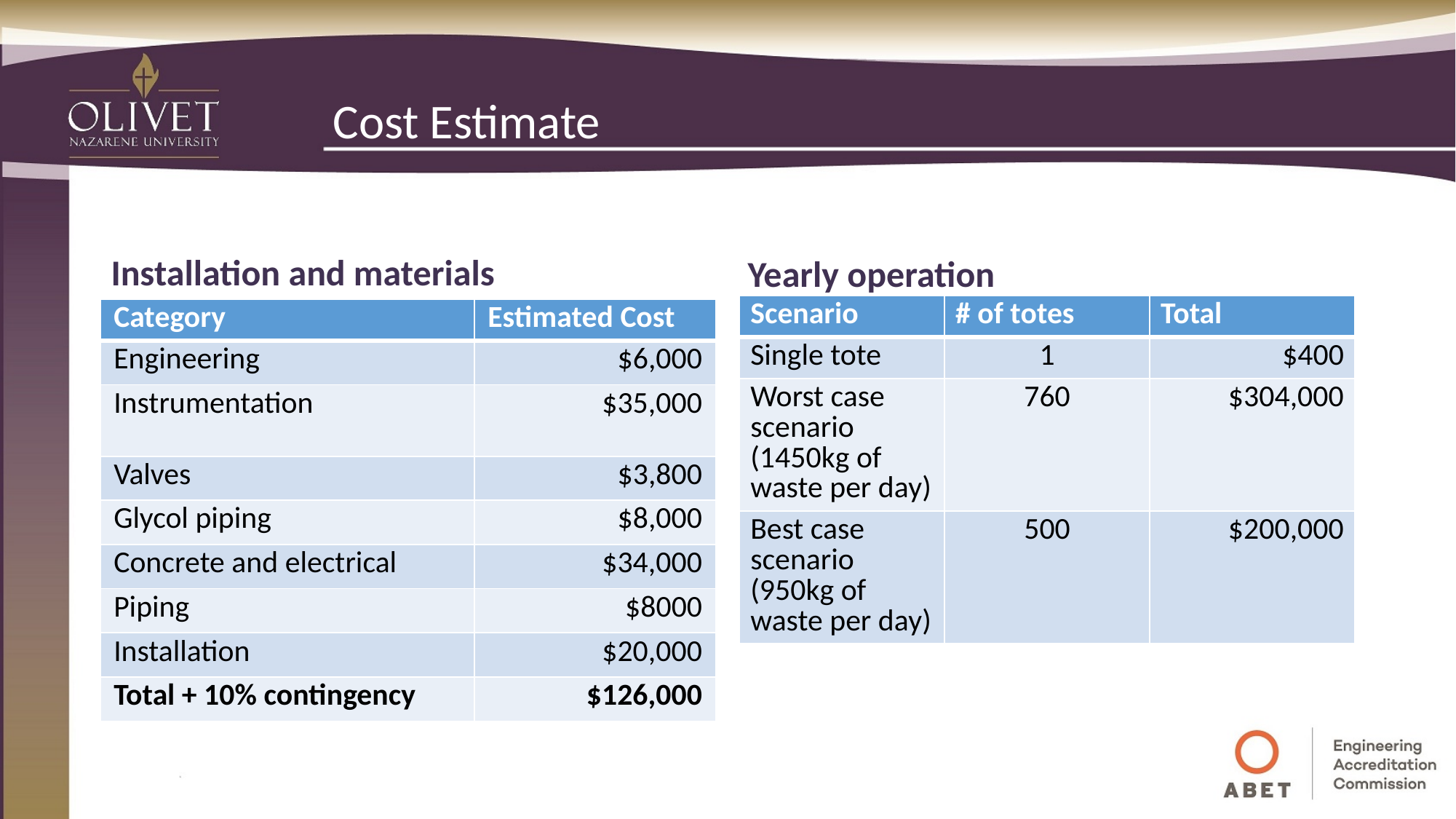

# Cost Estimate
Installation and materials
Yearly operation
| Scenario | # of totes | Total |
| --- | --- | --- |
| Single tote | 1 | $400 |
| Worst case scenario (1450kg of waste per day) | 760 | $304,000 |
| Best case scenario (950kg of waste per day) | 500 | $200,000 |
| Category | Estimated Cost |
| --- | --- |
| Engineering | $6,000 |
| Instrumentation | $35,000 |
| Valves | $3,800 |
| Glycol piping | $8,000 |
| Concrete and electrical | $34,000 |
| Piping | $8000 |
| Installation | $20,000 |
| Total + 10% contingency | $126,000 |